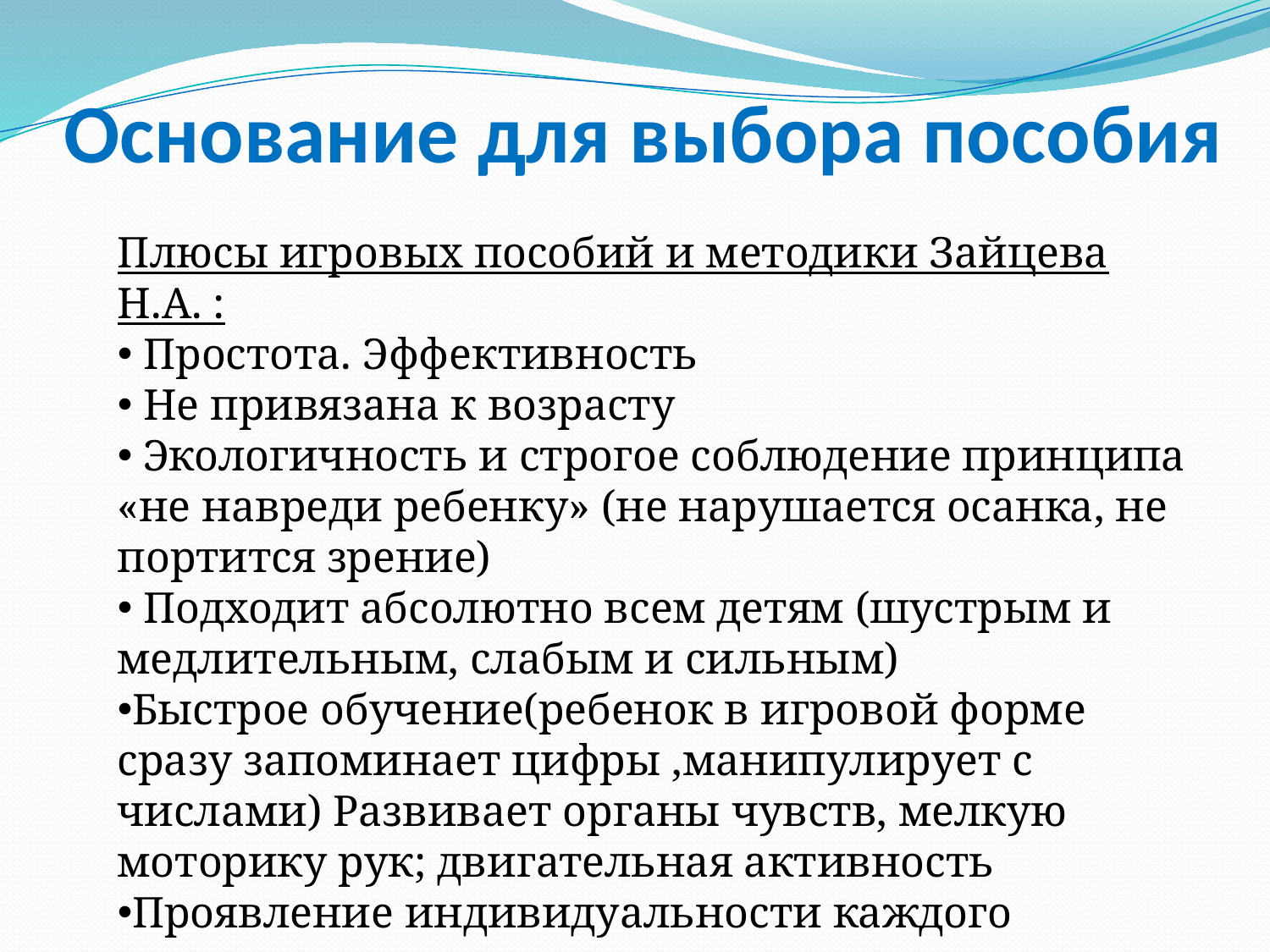

Основание для выбора пособия
Плюсы игровых пособий и методики Зайцева Н.А. :
 Простота. Эффективность
 Не привязана к возрасту
 Экологичность и строгое соблюдение принципа «не навреди ребенку» (не нарушается осанка, не портится зрение)
 Подходит абсолютно всем детям (шустрым и медлительным, слабым и сильным)
Быстрое обучение(ребенок в игровой форме сразу запоминает цифры ,манипулирует с числами) Развивает органы чувств, мелкую моторику рук; двигательная активность
Проявление индивидуальности каждого воспитателя, учителя.